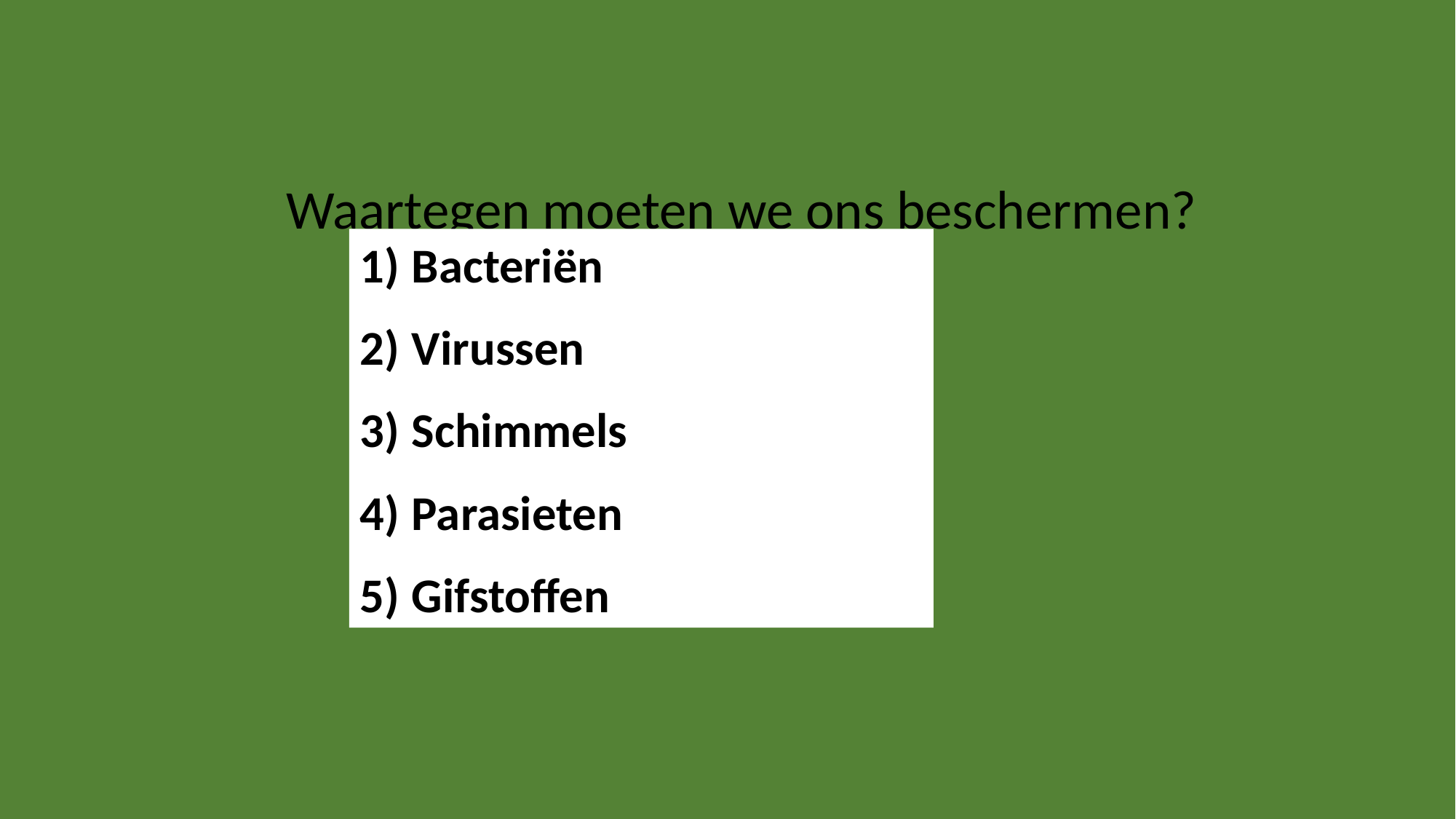

# Waartegen moeten we ons beschermen?

 Bacteriën
 Virussen
 Schimmels
 Parasieten
 Gifstoffen